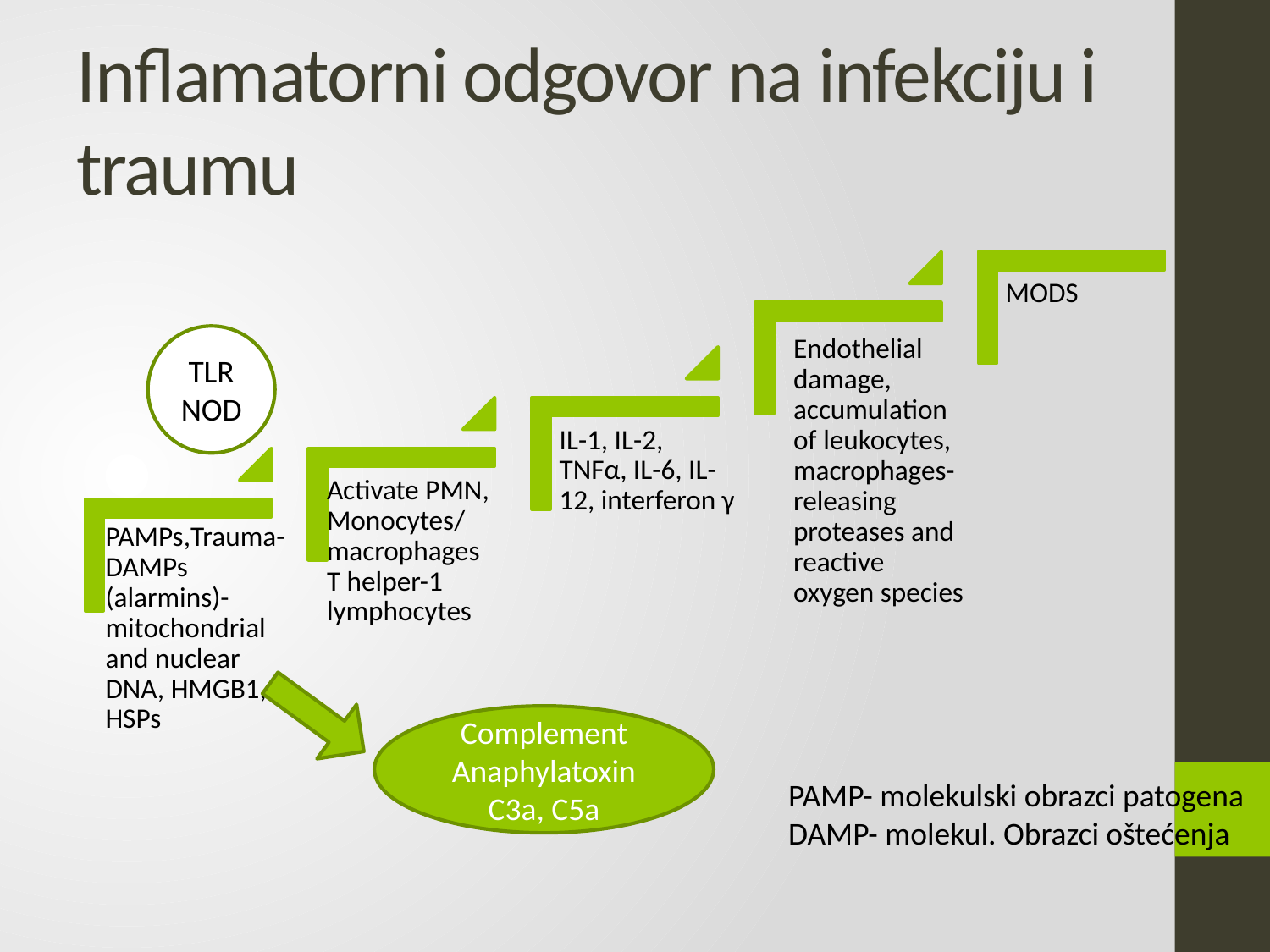

# Inflamatorni odgovor na infekciju i traumu
PAMPs,Trauma- DAMPs (alarmins)- mitochondrial and nuclear DNA, HMGB1, HSPs
Activate PMN, Monocytes/ macrophages T helper-1 lymphocytes
IL-1, IL-2, TNFα, IL-6, IL-12, interferon γ
Endothelial damage, accumulation of leukocytes, macrophages-releasing proteases and reactive oxygen species
MODS

TLR
NOD

Complement
Anaphylatoxin C3a, C5a

PAMP- molekulski obrazci patogena
DAMP- molekul. Obrazci oštećenja